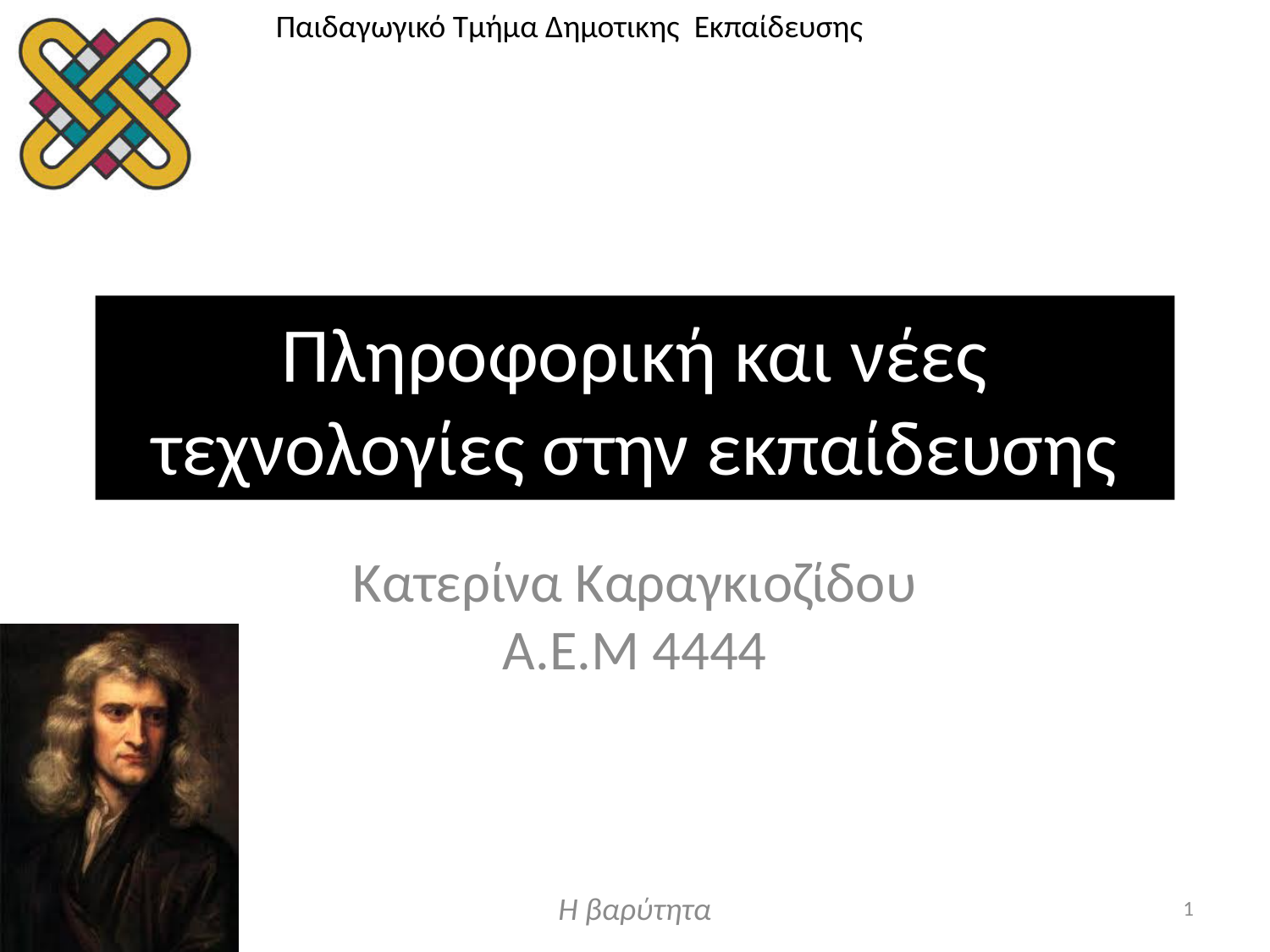

# Πληροφορική και νέες τεχνολογίες στην εκπαίδευσης
Κατερίνα Καραγκιοζίδου
Α.Ε.Μ 4444
Η βαρύτητα
1